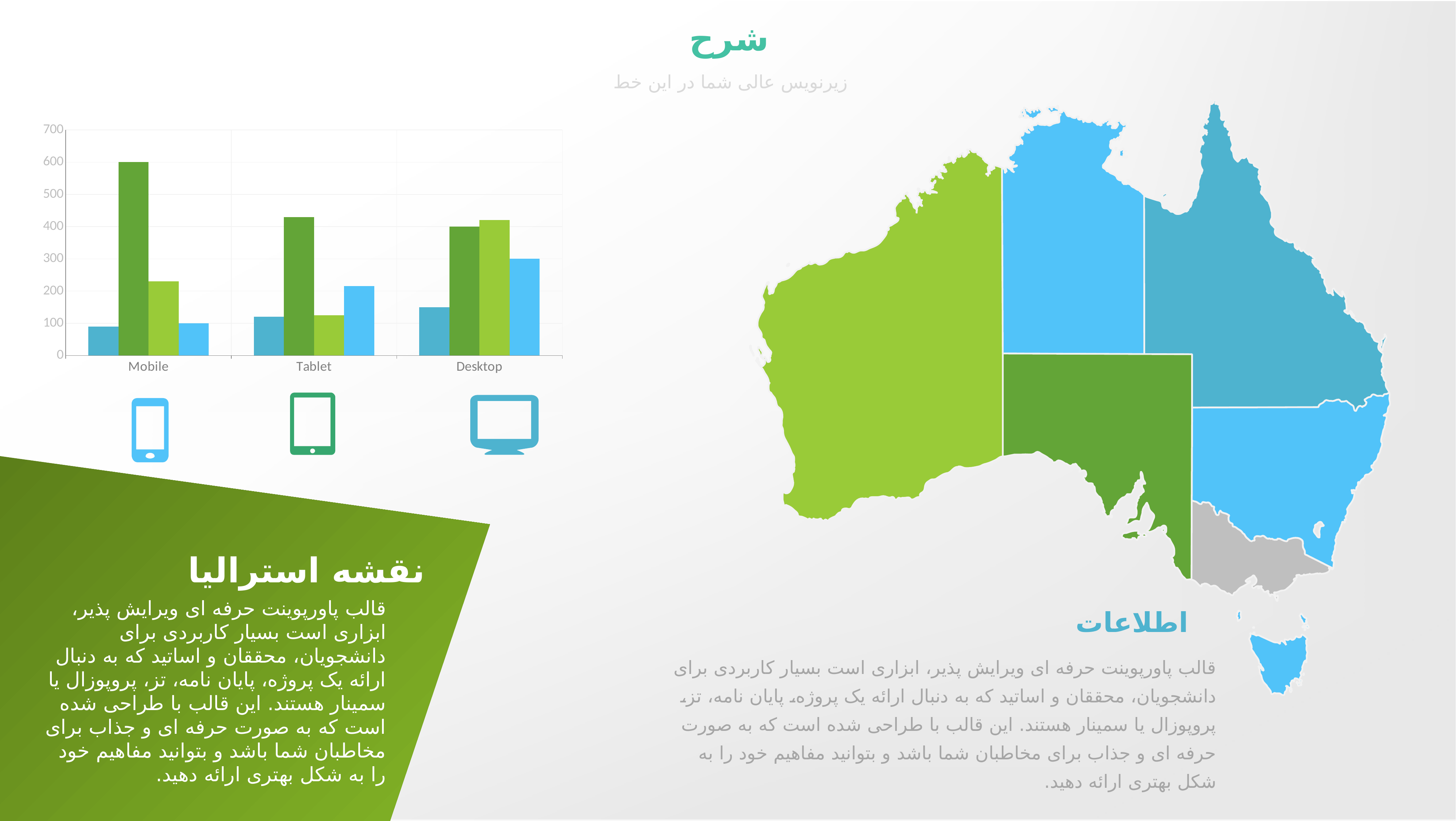

شرح
زیرنویس عالی شما در این خط

### Chart

| Category | Twitter | Facebook | Instagram | Youtube |
|---|---|---|---|---|
| Mobile | 90.0 | 600.0 | 230.0 | 100.0 |
| Tablet | 120.0 | 430.0 | 125.0 | 215.0 |
| Desktop | 150.0 | 400.0 | 420.0 | 300.0 |

نقشه استرالیا
قالب پاورپوینت حرفه ای ویرایش پذیر، ابزاری است بسیار کاربردی برای دانشجویان، محققان و اساتید که به دنبال ارائه یک پروژه، پایان نامه، تز، پروپوزال یا سمینار هستند. این قالب با طراحی شده است که به صورت حرفه ای و جذاب برای مخاطبان شما باشد و بتوانید مفاهیم خود را به شکل بهتری ارائه دهید.
اطلاعات
قالب پاورپوینت حرفه ای ویرایش پذیر، ابزاری است بسیار کاربردی برای دانشجویان، محققان و اساتید که به دنبال ارائه یک پروژه، پایان نامه، تز، پروپوزال یا سمینار هستند. این قالب با طراحی شده است که به صورت حرفه ای و جذاب برای مخاطبان شما باشد و بتوانید مفاهیم خود را به شکل بهتری ارائه دهید.